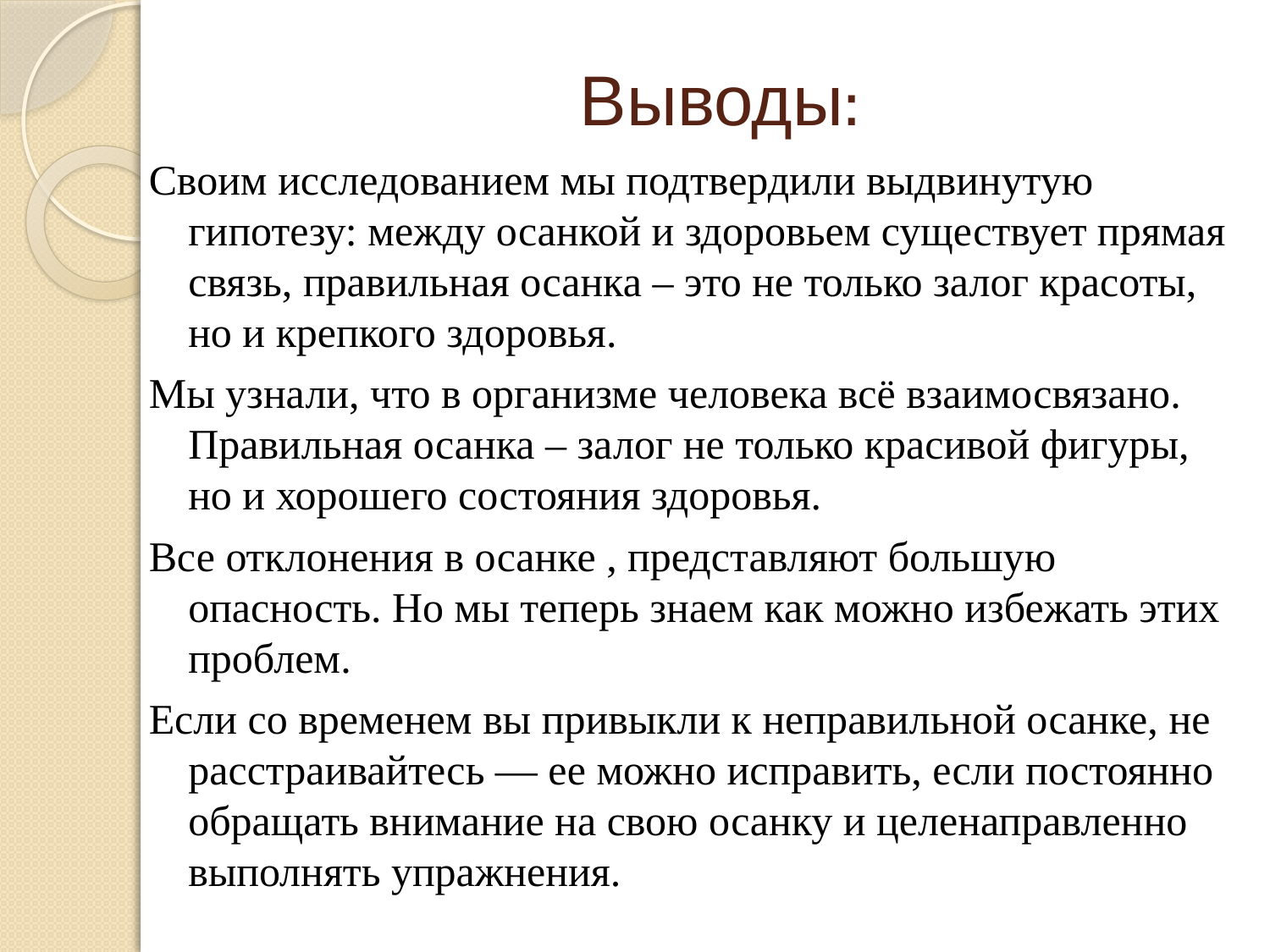

# Выводы:
Своим исследованием мы подтвердили выдвинутую гипотезу: между осанкой и здоровьем существует прямая связь, правильная осанка – это не только залог красоты, но и крепкого здоровья.
Мы узнали, что в организме человека всё взаимосвязано. Правильная осанка – залог не только красивой фигуры, но и хорошего состояния здоровья.
Все отклонения в осанке , представляют большую опасность. Но мы теперь знаем как можно избежать этих проблем.
Если со временем вы привыкли к неправильной осанке, не расстраивайтесь — ее можно исправить, если постоянно обращать внимание на свою осанку и целенаправленно выполнять упражнения.